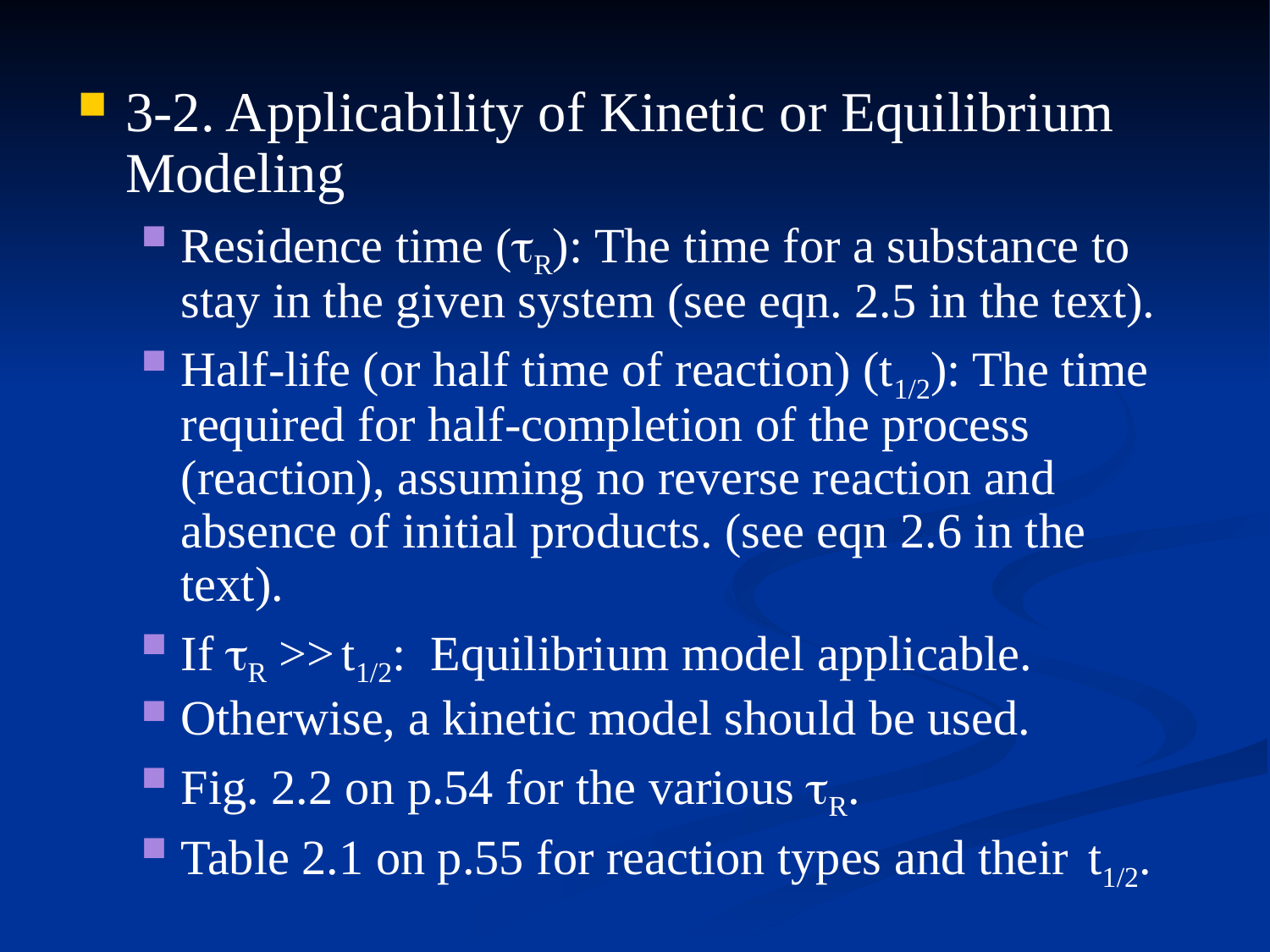

3-2. Applicability of Kinetic or Equilibrium Modeling
Residence time (τR): The time for a substance to stay in the given system (see eqn. 2.5 in the text).
Half-life (or half time of reaction) (t1/2): The time required for half-completion of the process (reaction), assuming no reverse reaction and absence of initial products. (see eqn 2.6 in the text).
If τR >> t1/2:  Equilibrium model applicable.
Otherwise, a kinetic model should be used.
Fig. 2.2 on p.54 for the various τR.
Table 2.1 on p.55 for reaction types and their  t1/2.